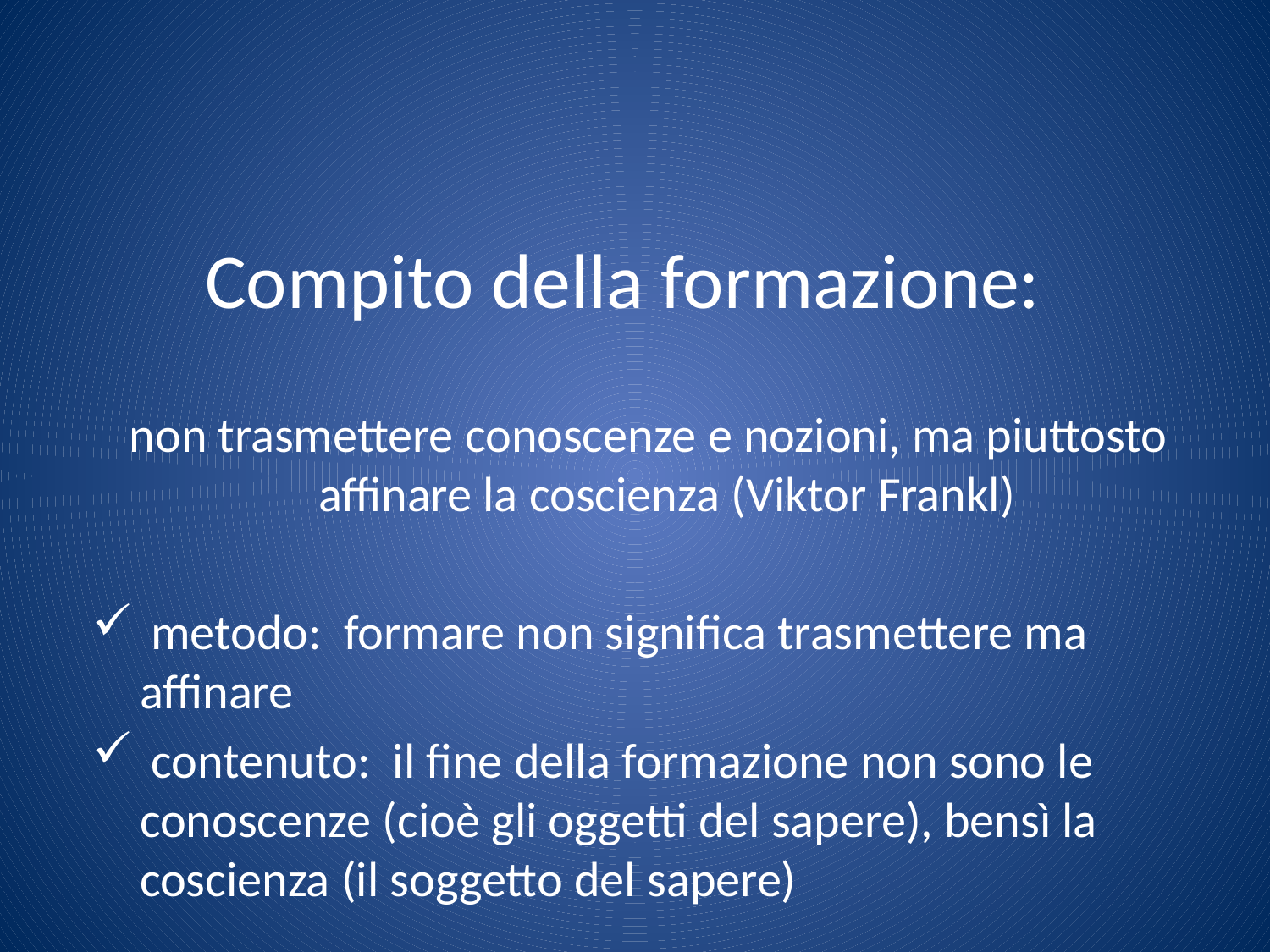

# Compito della formazione:

 non trasmettere conoscenze e nozioni, ma piuttosto affinare la coscienza (Viktor Frankl)

 metodo:  formare non significa trasmettere ma affinare
 contenuto:  il fine della formazione non sono le conoscenze (cioè gli oggetti del sapere), bensì la coscienza (il soggetto del sapere)